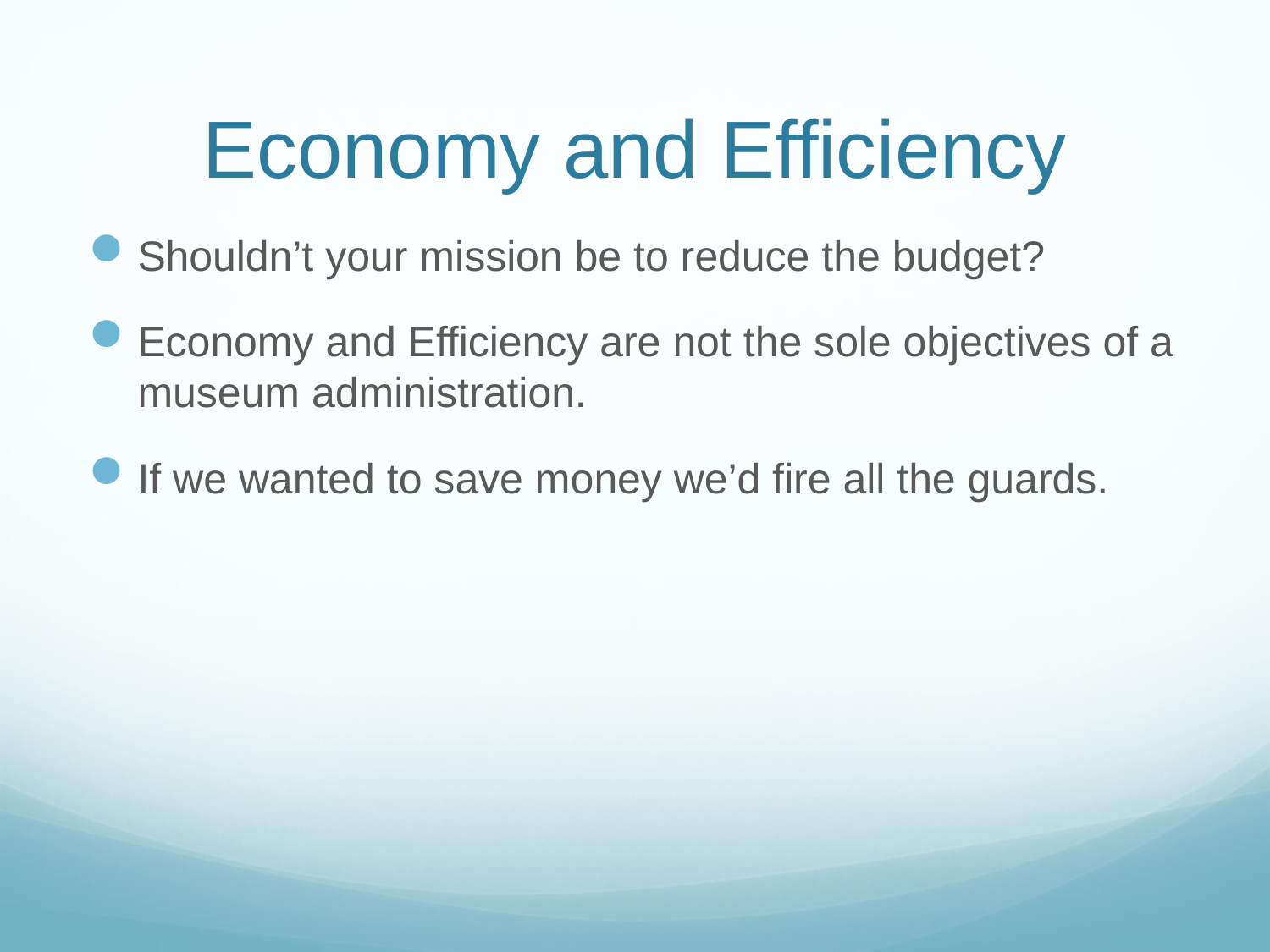

# Economy and Efficiency
Shouldn’t your mission be to reduce the budget?
Economy and Efficiency are not the sole objectives of a museum administration.
If we wanted to save money we’d fire all the guards.